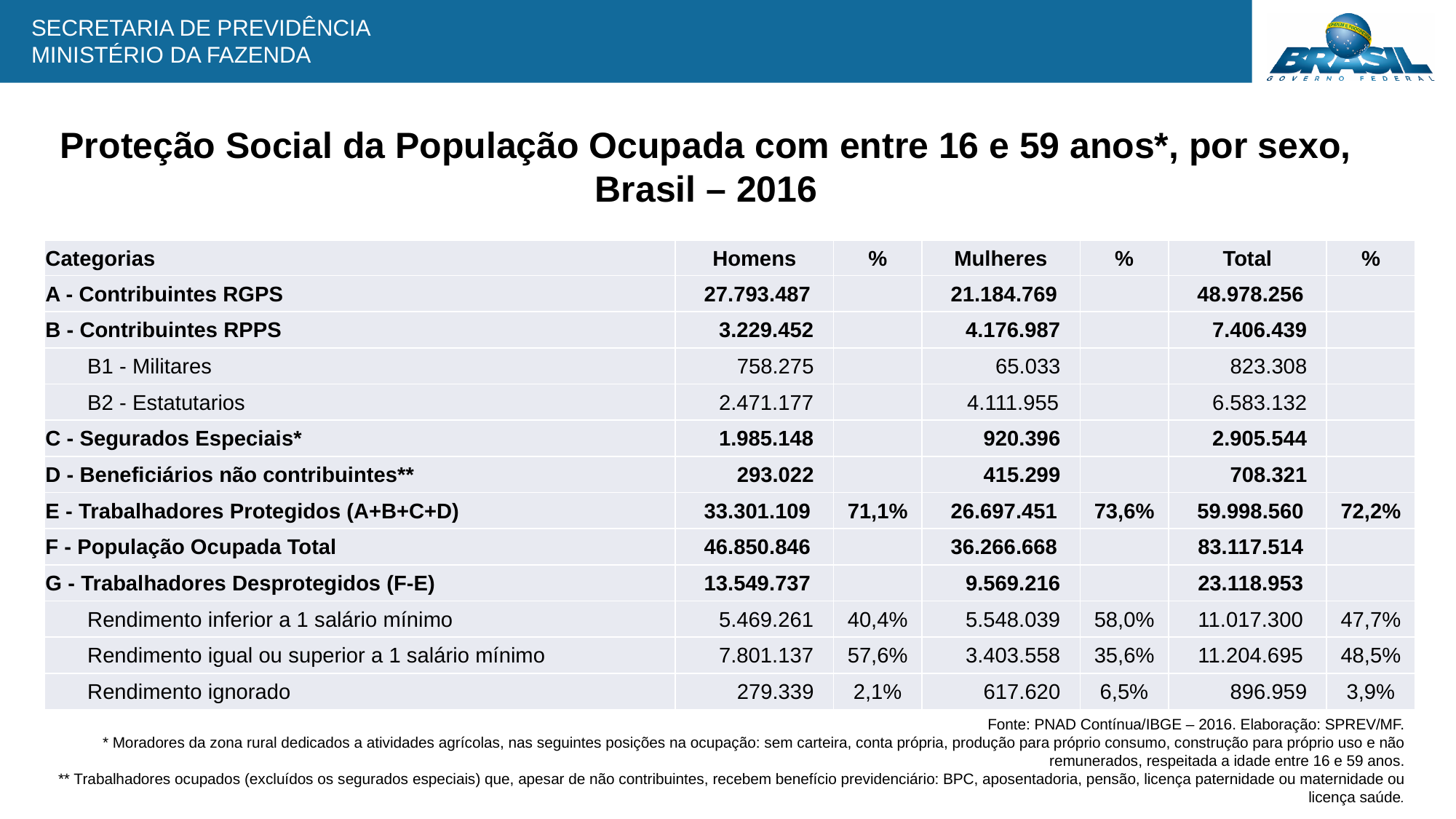

Proteção Social da População Ocupada com entre 16 e 59 anos*, por sexo, Brasil – 2016
| Categorias | Homens | % | Mulheres | % | Total | % |
| --- | --- | --- | --- | --- | --- | --- |
| A - Contribuintes RGPS | 27.793.487 |  | 21.184.769 |  | 48.978.256 |  |
| B - Contribuintes RPPS | 3.229.452 |  | 4.176.987 |  | 7.406.439 |  |
| B1 - Militares | 758.275 |  | 65.033 |  | 823.308 |  |
| B2 - Estatutarios | 2.471.177 |  | 4.111.955 |  | 6.583.132 |  |
| C - Segurados Especiais\* | 1.985.148 |  | 920.396 |  | 2.905.544 |  |
| D - Beneficiários não contribuintes\*\* | 293.022 |  | 415.299 |  | 708.321 |  |
| E - Trabalhadores Protegidos (A+B+C+D) | 33.301.109 | 71,1% | 26.697.451 | 73,6% | 59.998.560 | 72,2% |
| F - População Ocupada Total | 46.850.846 |  | 36.266.668 |  | 83.117.514 |  |
| G - Trabalhadores Desprotegidos (F-E) | 13.549.737 |  | 9.569.216 |  | 23.118.953 |  |
| Rendimento inferior a 1 salário mínimo | 5.469.261 | 40,4% | 5.548.039 | 58,0% | 11.017.300 | 47,7% |
| Rendimento igual ou superior a 1 salário mínimo | 7.801.137 | 57,6% | 3.403.558 | 35,6% | 11.204.695 | 48,5% |
| Rendimento ignorado | 279.339 | 2,1% | 617.620 | 6,5% | 896.959 | 3,9% |
Fonte: PNAD Contínua/IBGE – 2016. Elaboração: SPREV/MF.
* Moradores da zona rural dedicados a atividades agrícolas, nas seguintes posições na ocupação: sem carteira, conta própria, produção para próprio consumo, construção para próprio uso e não remunerados, respeitada a idade entre 16 e 59 anos.
** Trabalhadores ocupados (excluídos os segurados especiais) que, apesar de não contribuintes, recebem benefício previdenciário: BPC, aposentadoria, pensão, licença paternidade ou maternidade ou licença saúde.